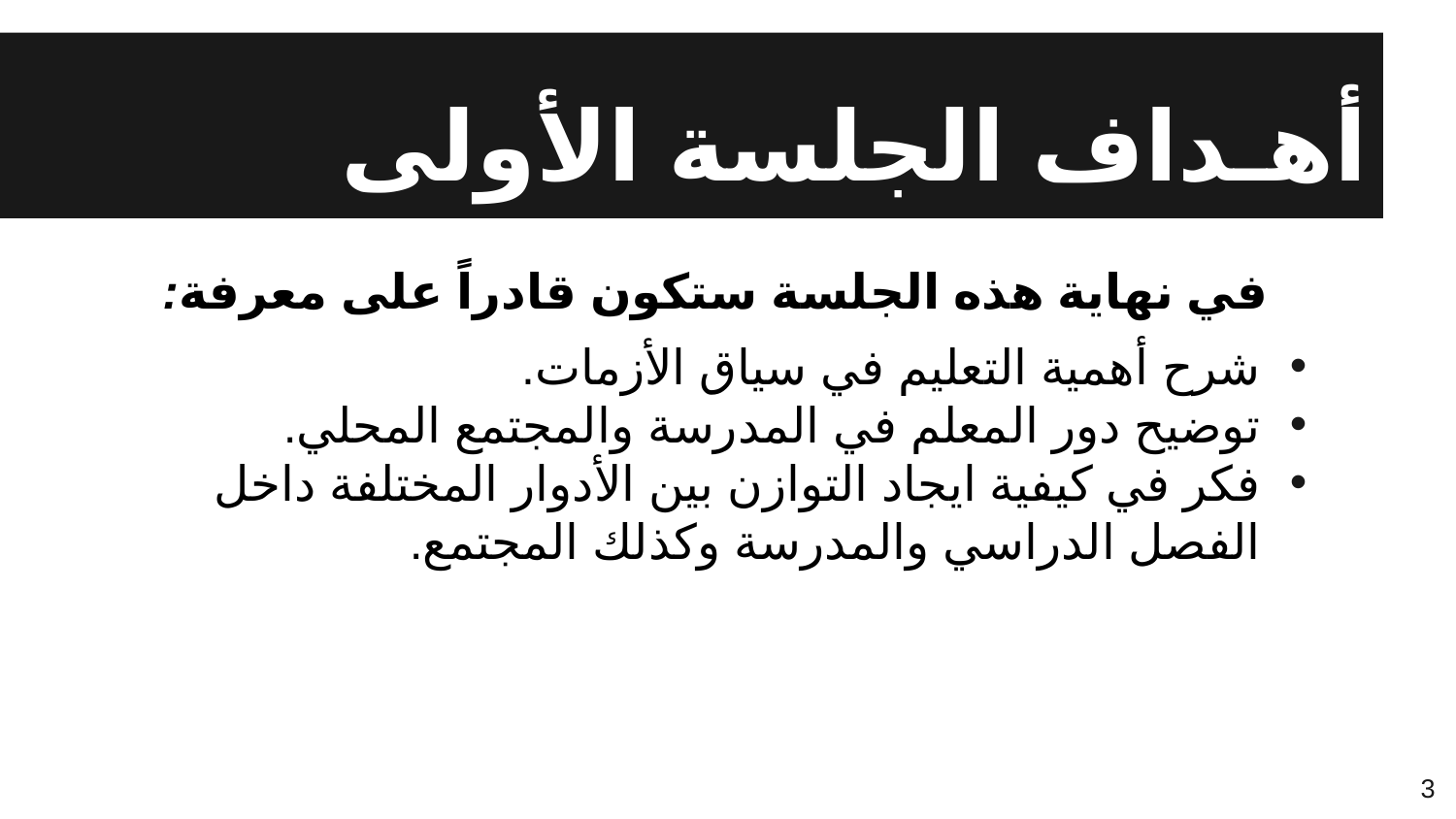

# أهـداف الجلسة الأولى
في نهاية هذه الجلسة ستكون قادراً على معرفة:
شرح أهمية التعليم في سياق الأزمات.
توضيح دور المعلم في المدرسة والمجتمع المحلي.
فكر في كيفية ايجاد التوازن بين الأدوار المختلفة داخل الفصل الدراسي والمدرسة وكذلك المجتمع.

3